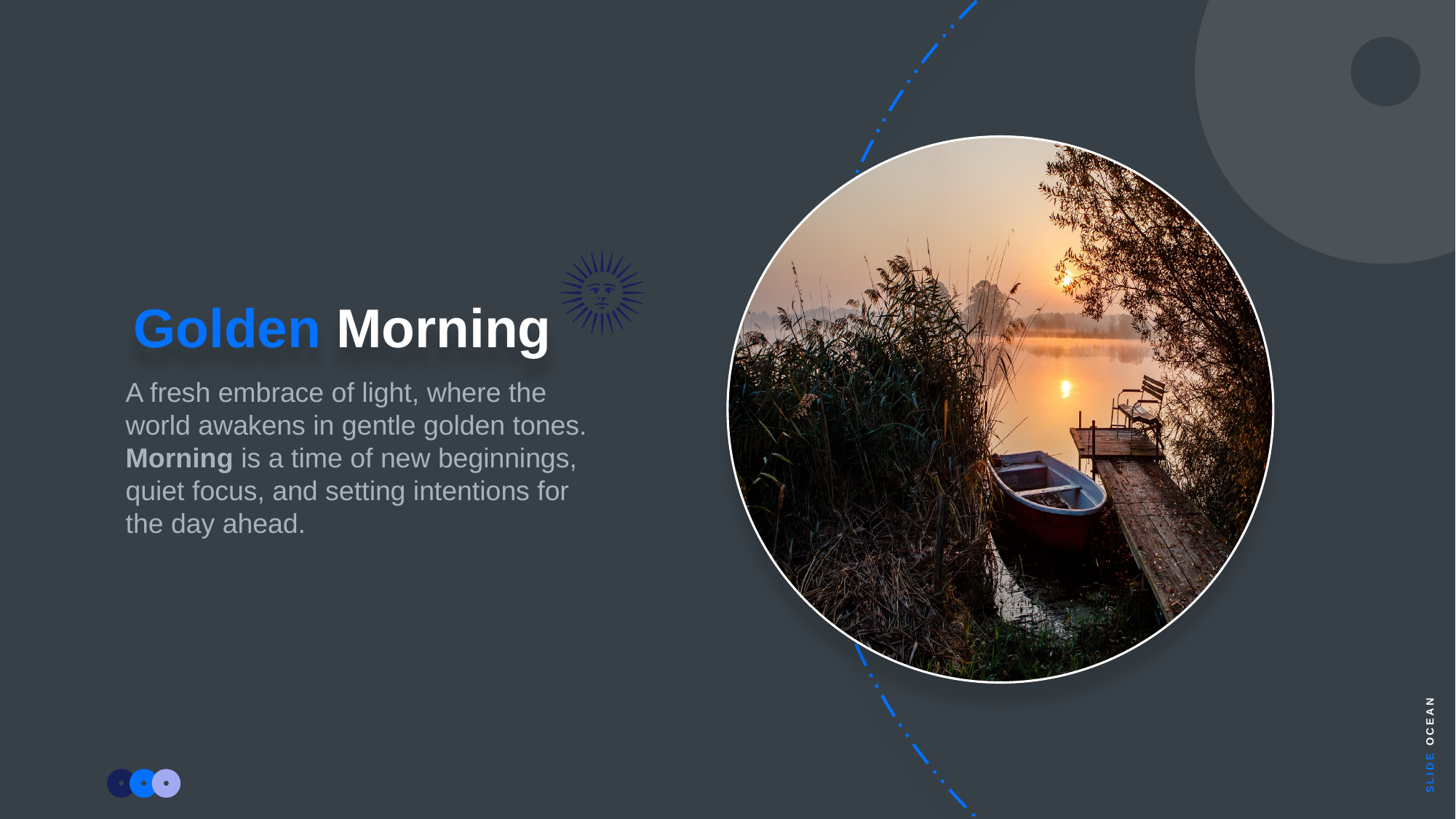

🌞
Golden Morning
A fresh embrace of light, where the world awakens in gentle golden tones. Morning is a time of new beginnings, quiet focus, and setting intentions for the day ahead.